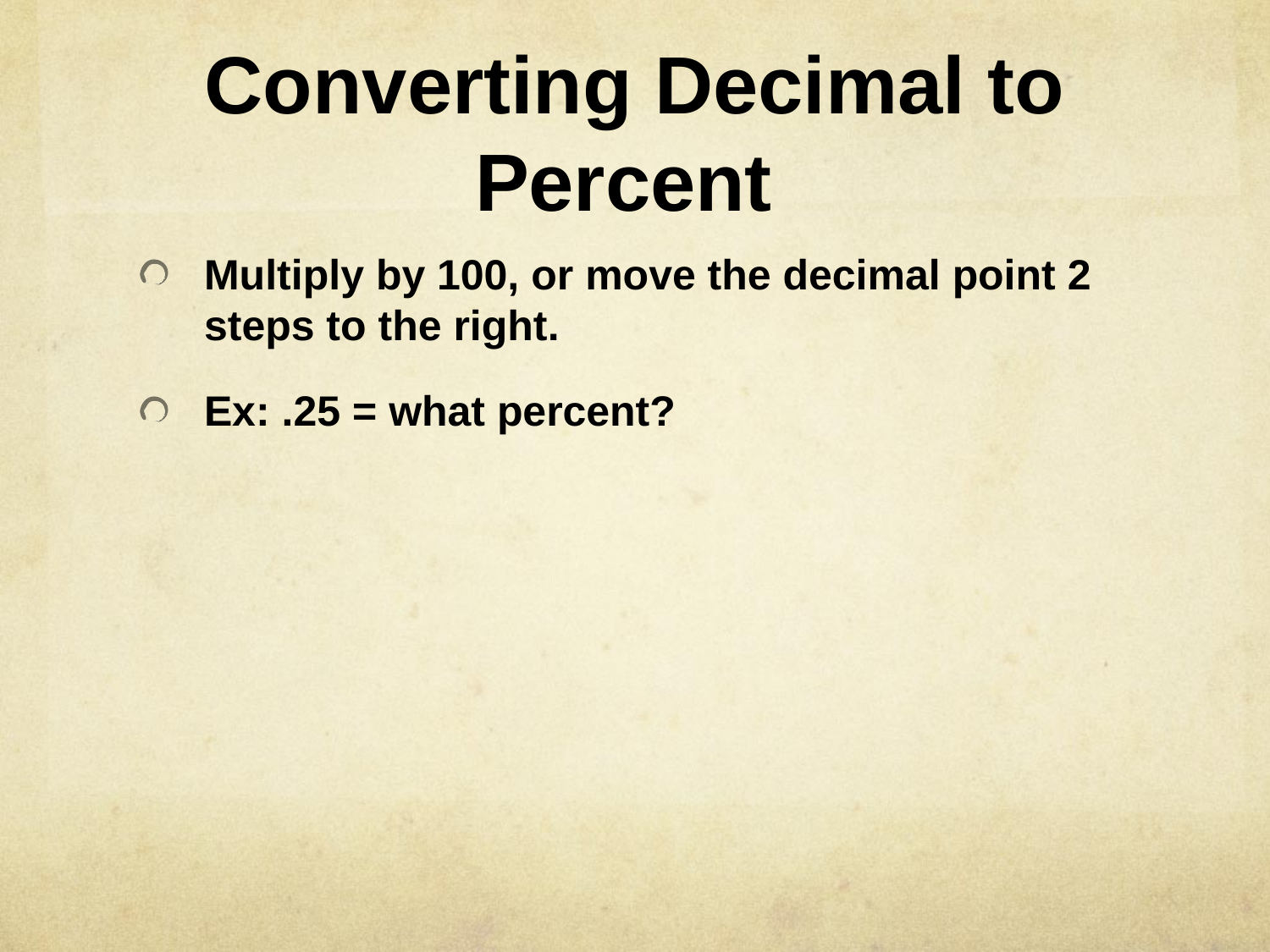

# Converting Decimal to Percent
Multiply by 100, or move the decimal point 2 steps to the right.
Ex: .25 = what percent?